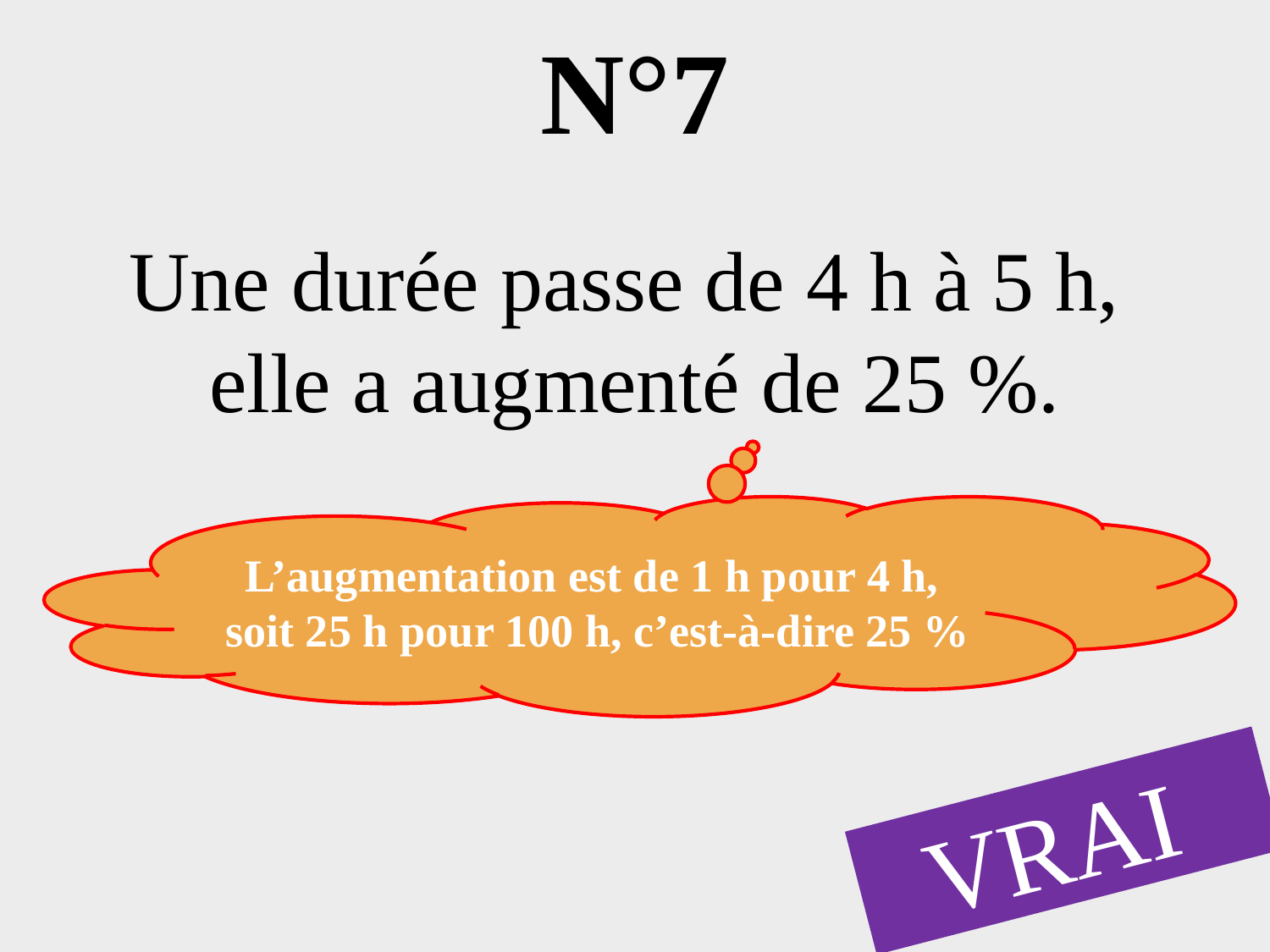

# N°7
Une durée passe de 4 h à 5 h,
elle a augmenté de 25 %.
L’augmentation est de 1 h pour 4 h,
soit 25 h pour 100 h, c’est-à-dire 25 %
VRAI